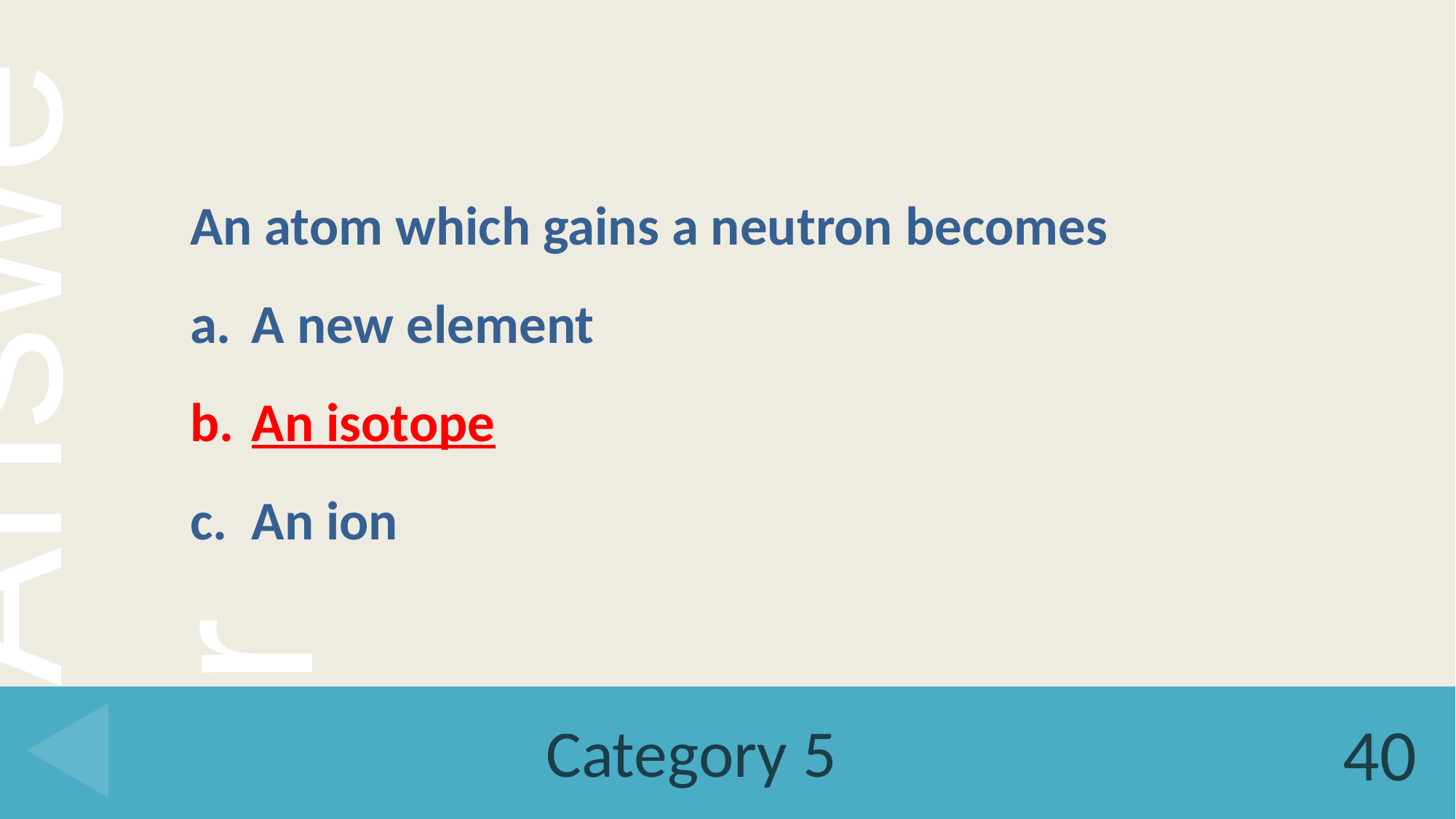

An atom which gains a neutron becomes
A new element
An isotope
An ion
# Category 5
40